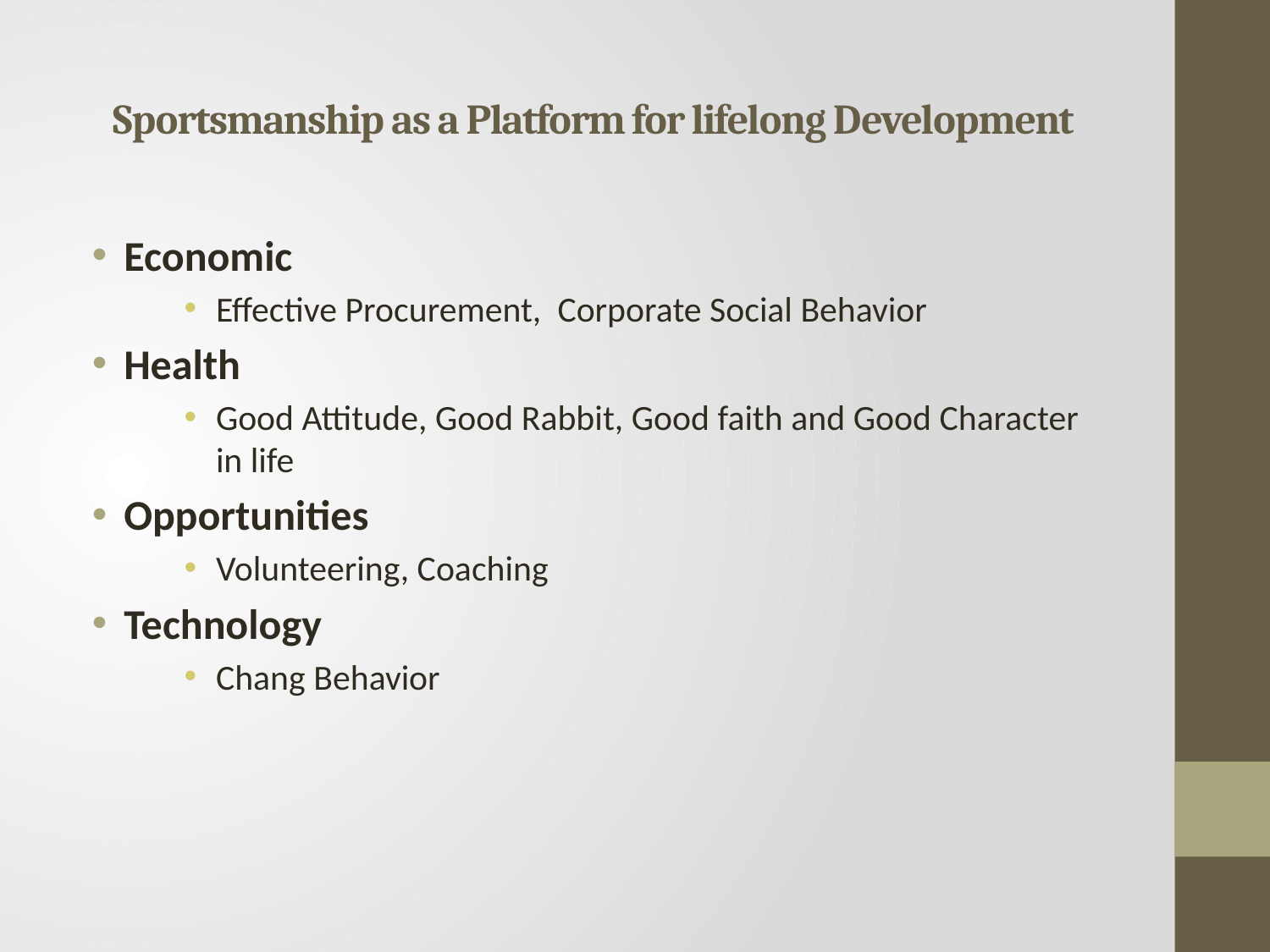

# Sportsmanship as a Platform for lifelong Development
Economic
Effective Procurement,  Corporate Social Behavior
Health
Good Attitude, Good Rabbit, Good faith and Good Character in life
Opportunities
Volunteering, Coaching
Technology
Chang Behavior